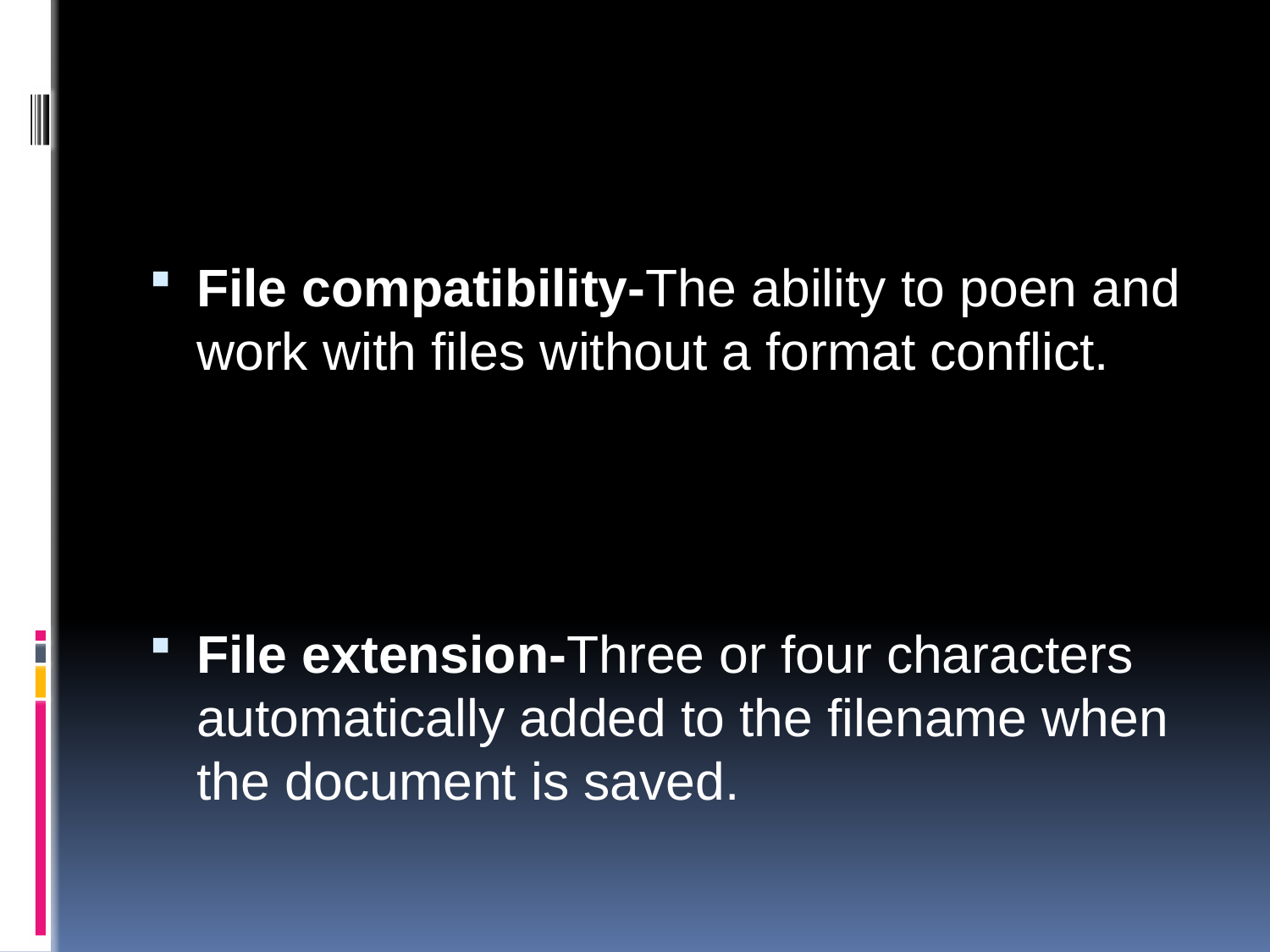

#
File compatibility-The ability to poen and work with files without a format conflict.

File extension-Three or four characters automatically added to the filename when the document is saved.